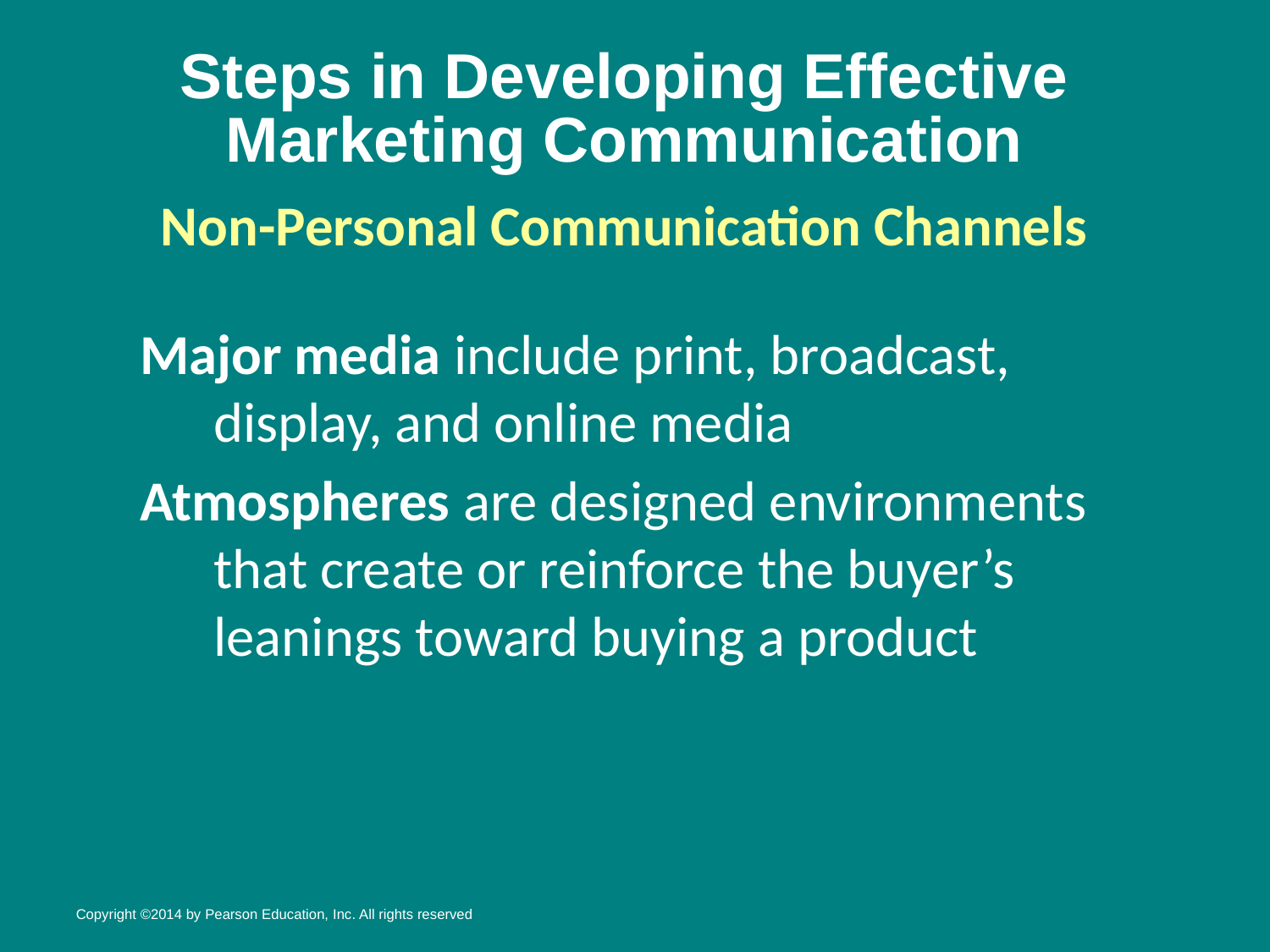

# Steps in Developing Effective Marketing Communication
Non-Personal Communication Channels

Major media include print, broadcast, display, and online media
Atmospheres are designed environments that create or reinforce the buyer’s leanings toward buying a product

Copyright ©2014 by Pearson Education, Inc. All rights reserved